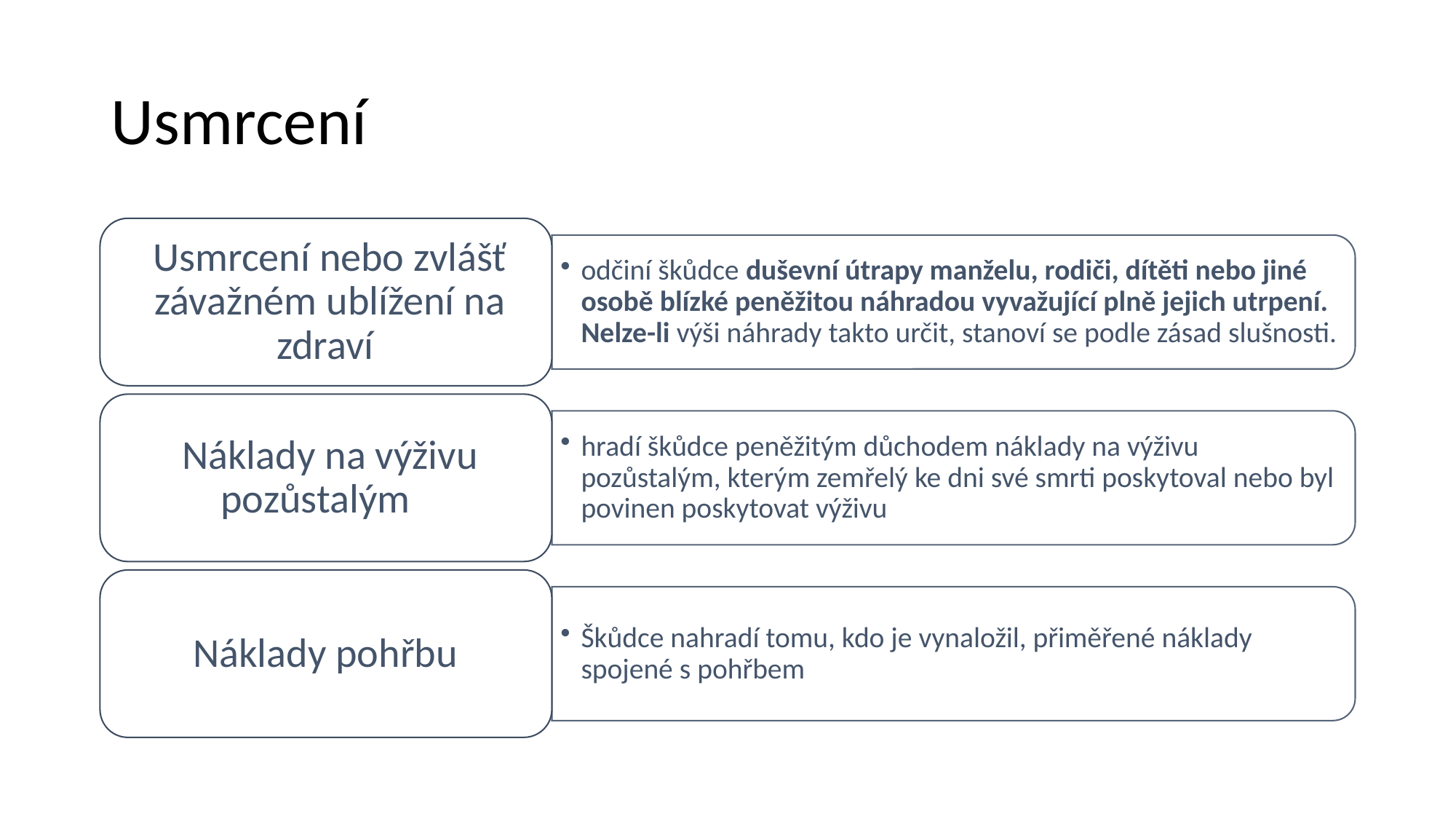

# Usmrcení
odčiní škůdce duševní útrapy manželu, rodiči, dítěti nebo jiné osobě blízké peněžitou náhradou vyvažující plně jejich utrpení. Nelze-li výši náhrady takto určit, stanoví se podle zásad slušnosti.
Usmrcení nebo zvlášť závažném ublížení na zdraví
hradí škůdce peněžitým důchodem náklady na výživu pozůstalým, kterým zemřelý ke dni své smrti poskytoval nebo byl povinen poskytovat výživu
Náklady na výživu pozůstalým
Škůdce nahradí tomu, kdo je vynaložil, přiměřené náklady spojené s pohřbem
Náklady pohřbu